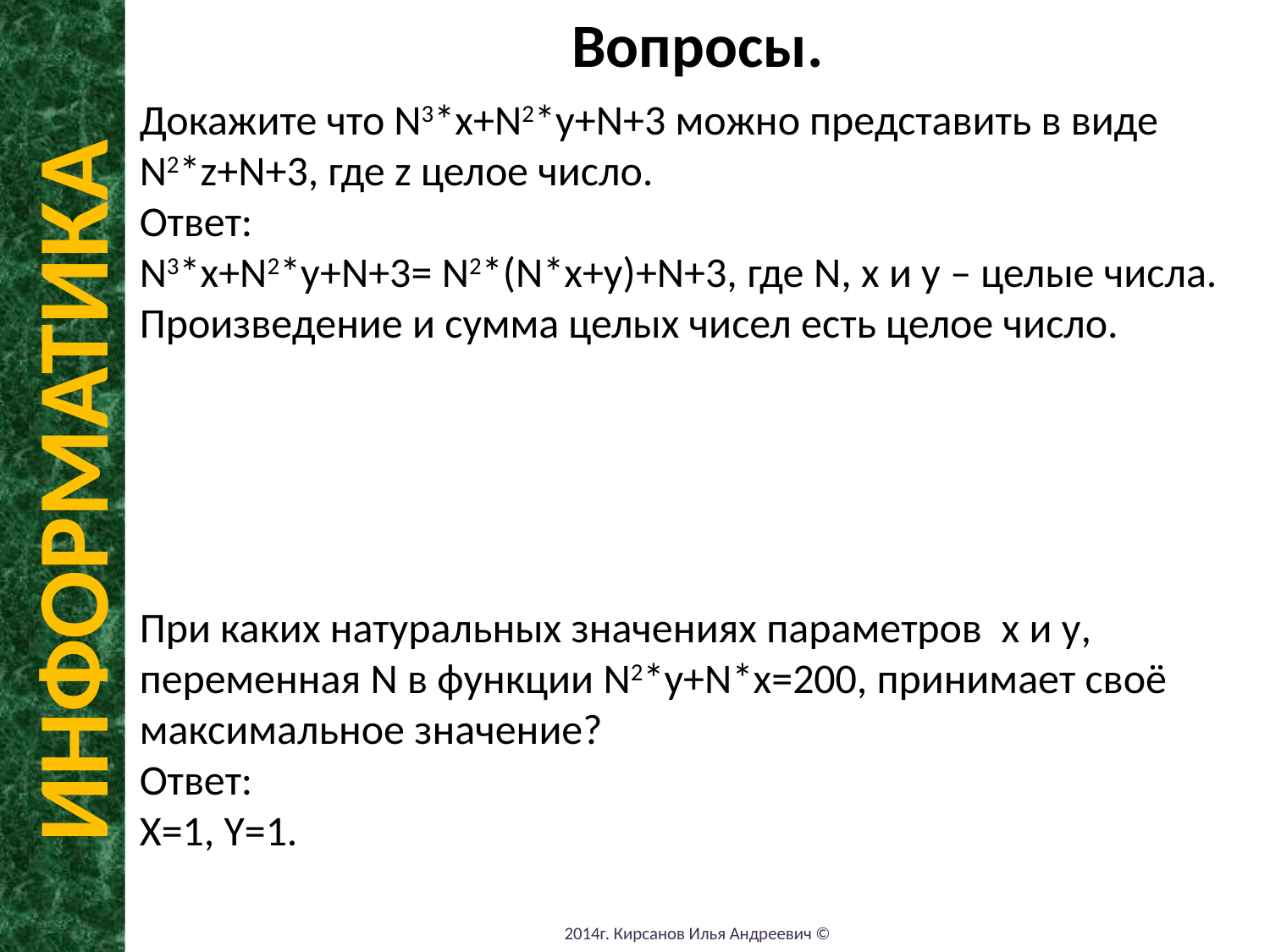

Вопросы.

Докажите что N3*x+N2*y+N+3 можно представить в виде N2*z+N+3, где z целое число.
Ответ:
N3*x+N2*y+N+3= N2*(N*x+y)+N+3, где N, x и y – целые числа. Произведение и сумма целых чисел есть целое число.

При каких натуральных значениях параметров  x и y, переменная N в функции N2*y+N*x=200, принимает своё максимальное значение?
Ответ:
X=1, Y=1.

ИНФОРМАТИКА
2014г. Кирсанов Илья Андреевич ©